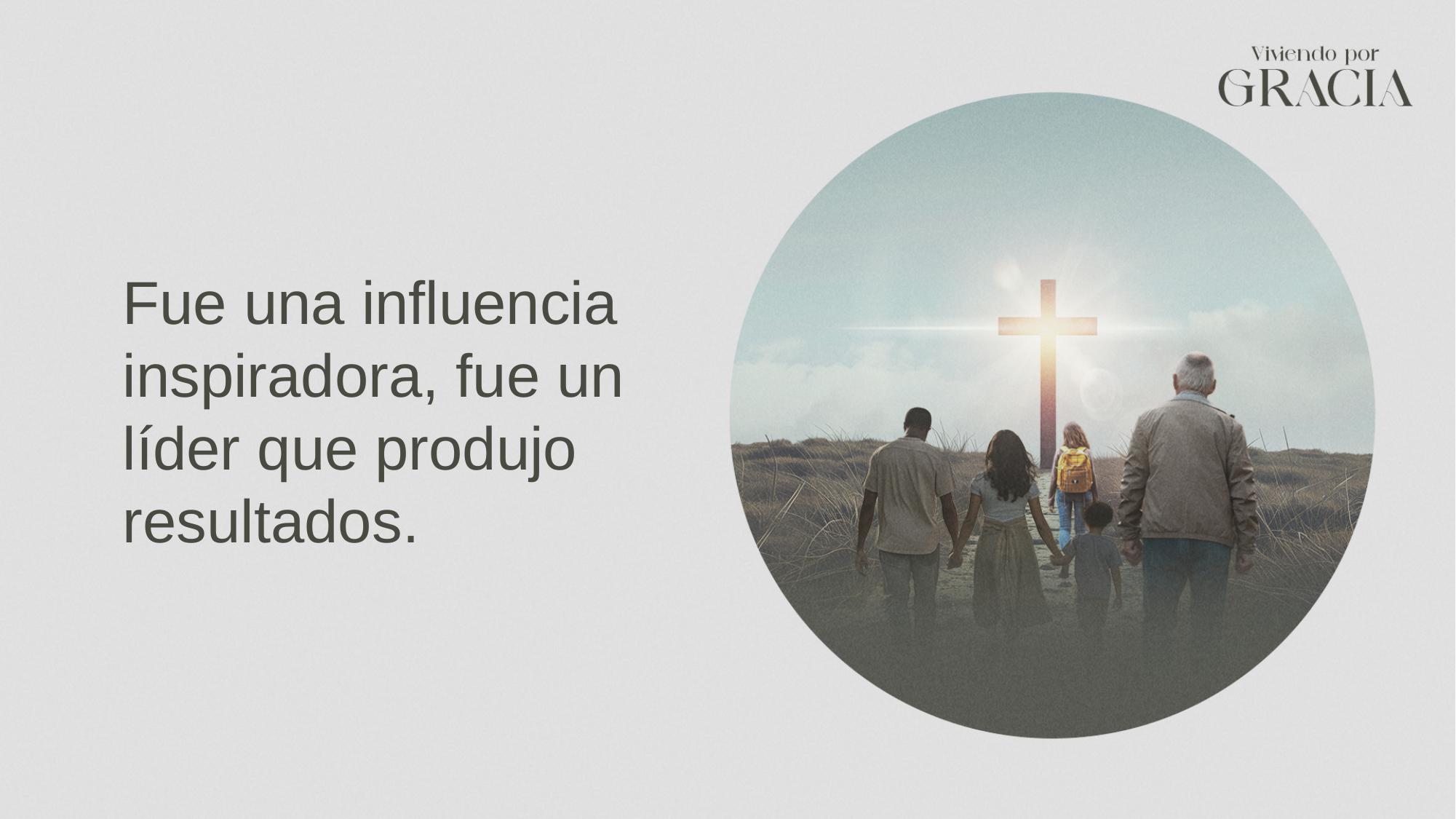

Fue una influencia inspiradora, fue un líder que produjo resultados.